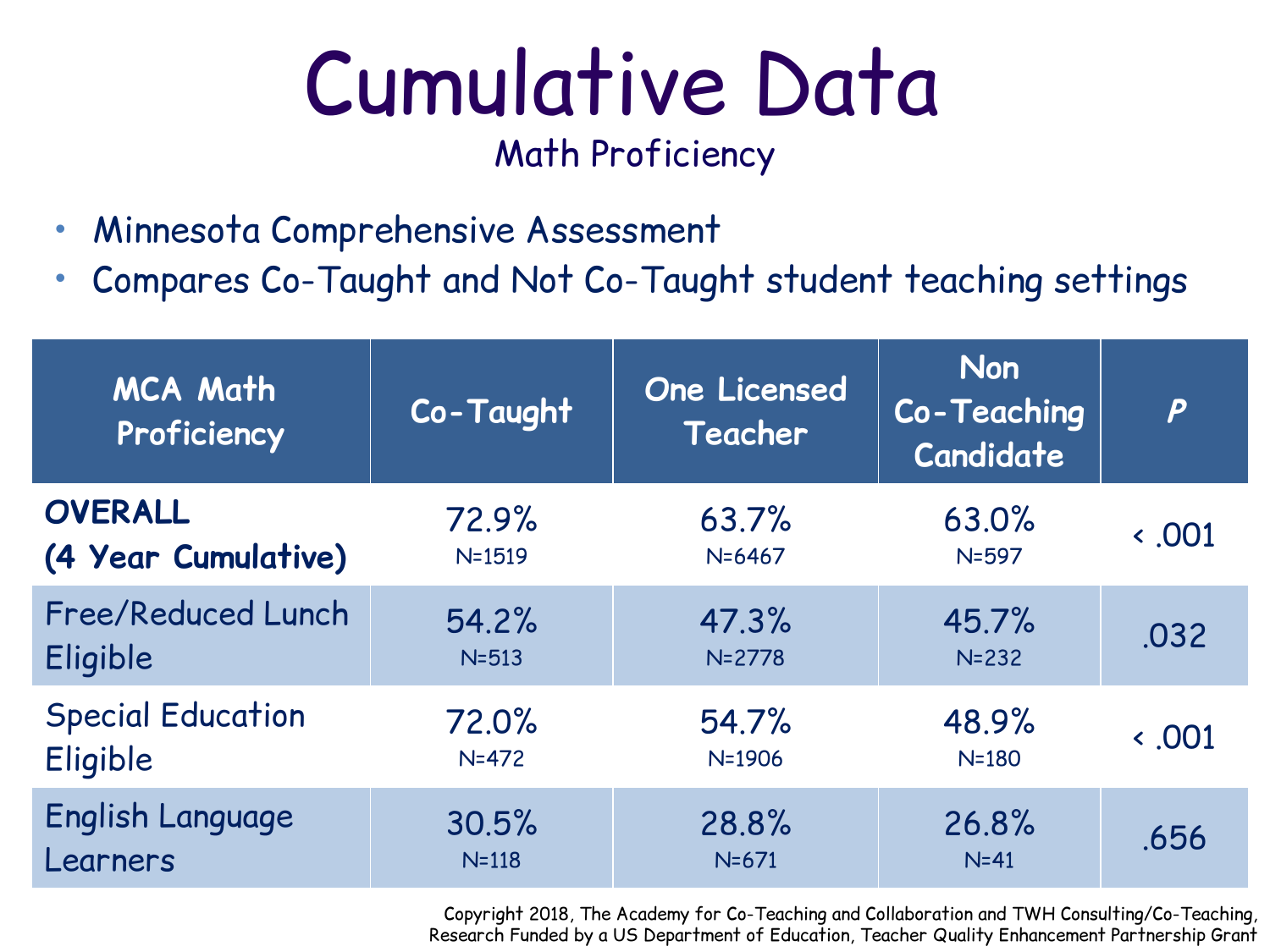

# Cumulative Data Math Proficiency
Minnesota Comprehensive Assessment
Compares Co-Taught and Not Co-Taught student teaching settings
| MCA Math Proficiency | Co-Taught | One Licensed Teacher | Non Co-Teaching Candidate | P |
| --- | --- | --- | --- | --- |
| OVERALL (4 Year Cumulative) | 72.9% N=1519 | 63.7% N=6467 | 63.0% N=597 | < .001 |
| Free/Reduced Lunch Eligible | 54.2% N=513 | 47.3% N=2778 | 45.7% N=232 | .032 |
| Special Education Eligible | 72.0% N=472 | 54.7% N=1906 | 48.9% N=180 | < .001 |
| English Language Learners | 30.5% N=118 | 28.8% N=671 | 26.8% N=41 | .656 |
Copyright 2018, The Academy for Co-Teaching and Collaboration and TWH Consulting/Co-Teaching,
Research Funded by a US Department of Education, Teacher Quality Enhancement Partnership Grant